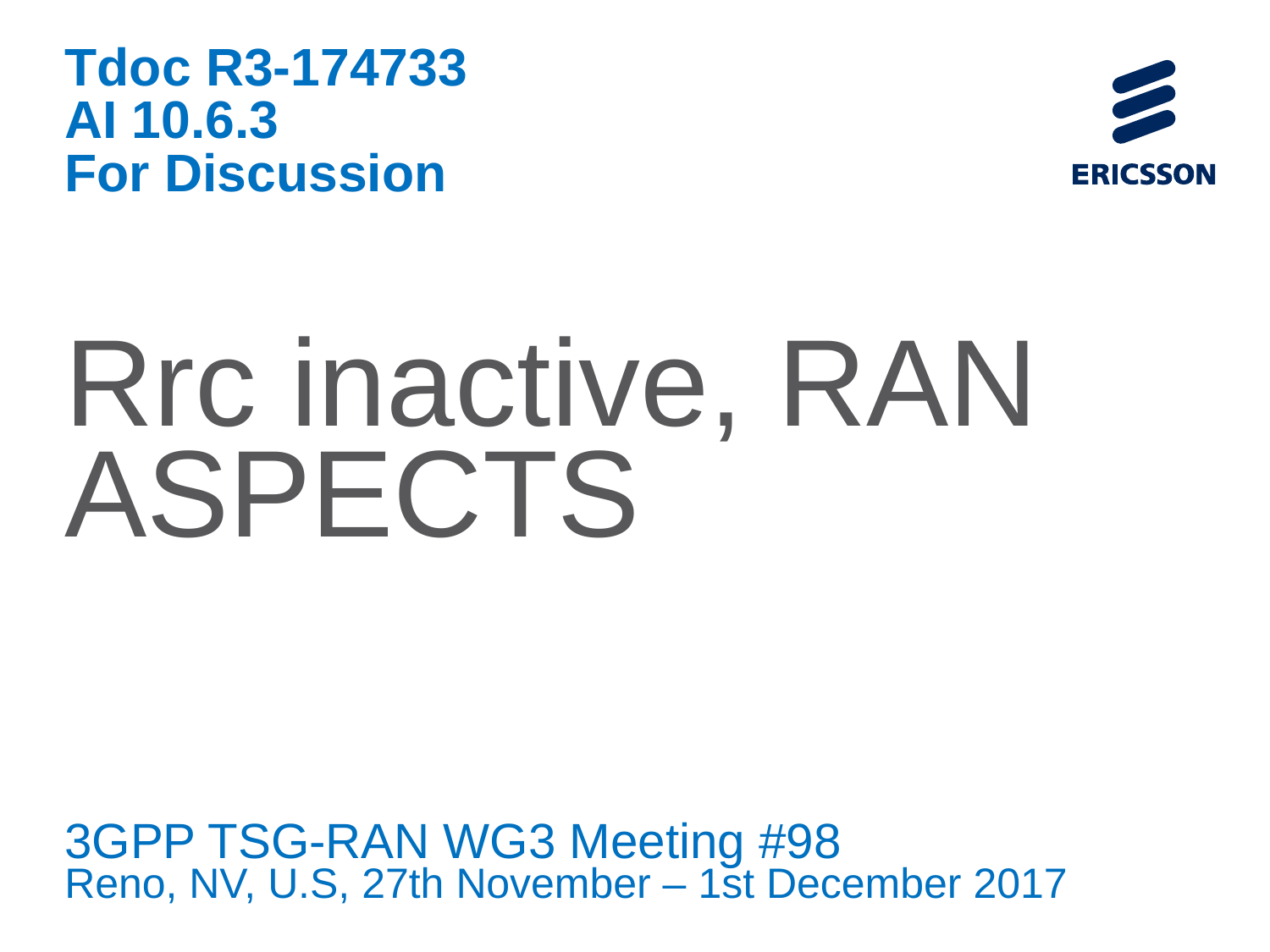

Tdoc R3-174733
AI 10.6.3
For Discussion
# Rrc inactive, RAN ASPECTS
3GPP TSG-RAN WG3 Meeting #98
Reno, NV, U.S, 27th November – 1st December 2017